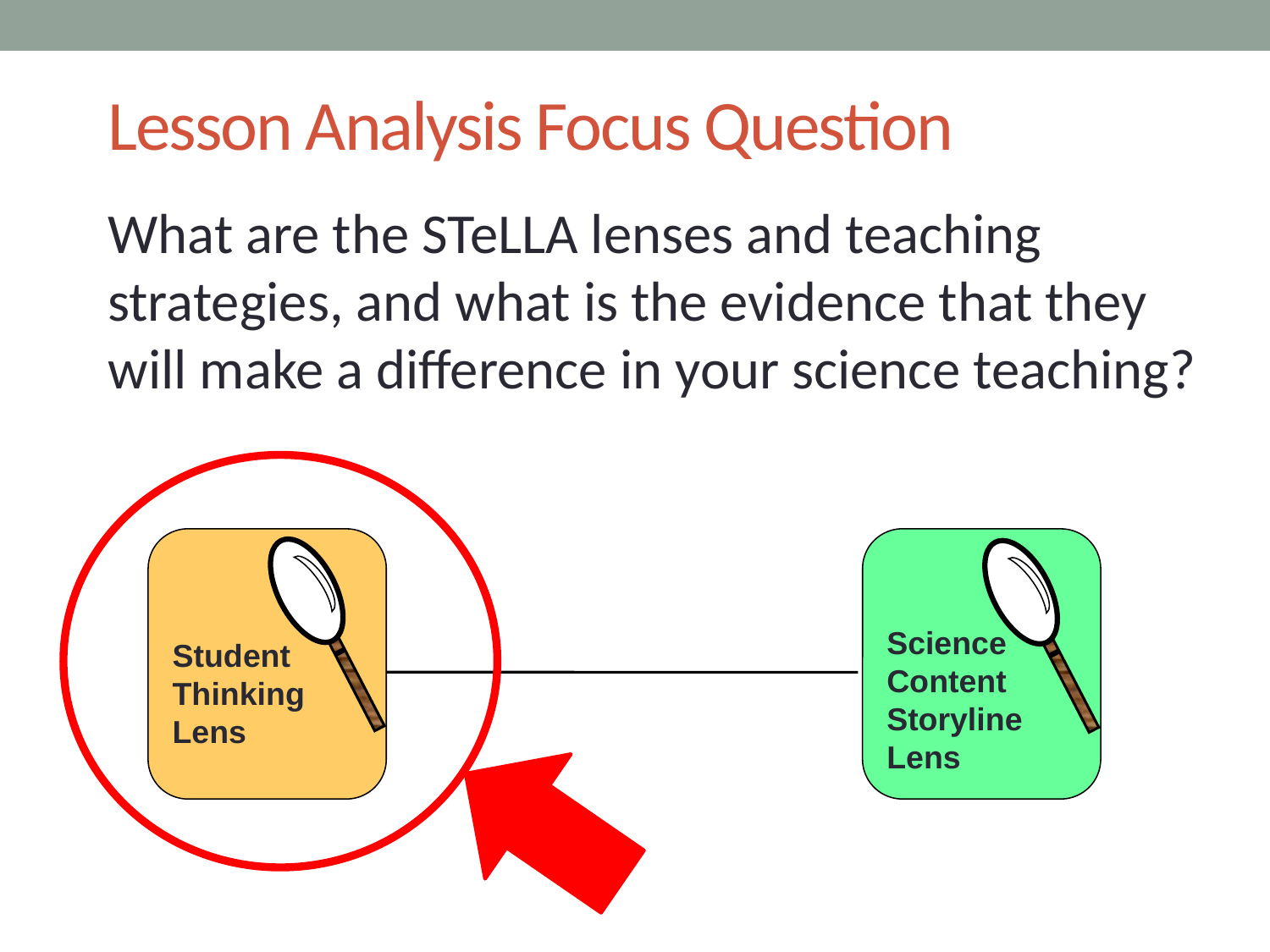

# Lesson Analysis Focus Question
What are the STeLLA lenses and teaching strategies, and what is the evidence that they will make a difference in your science teaching?

Student
Thinking
Lens

Science
Content
Storyline
Lens